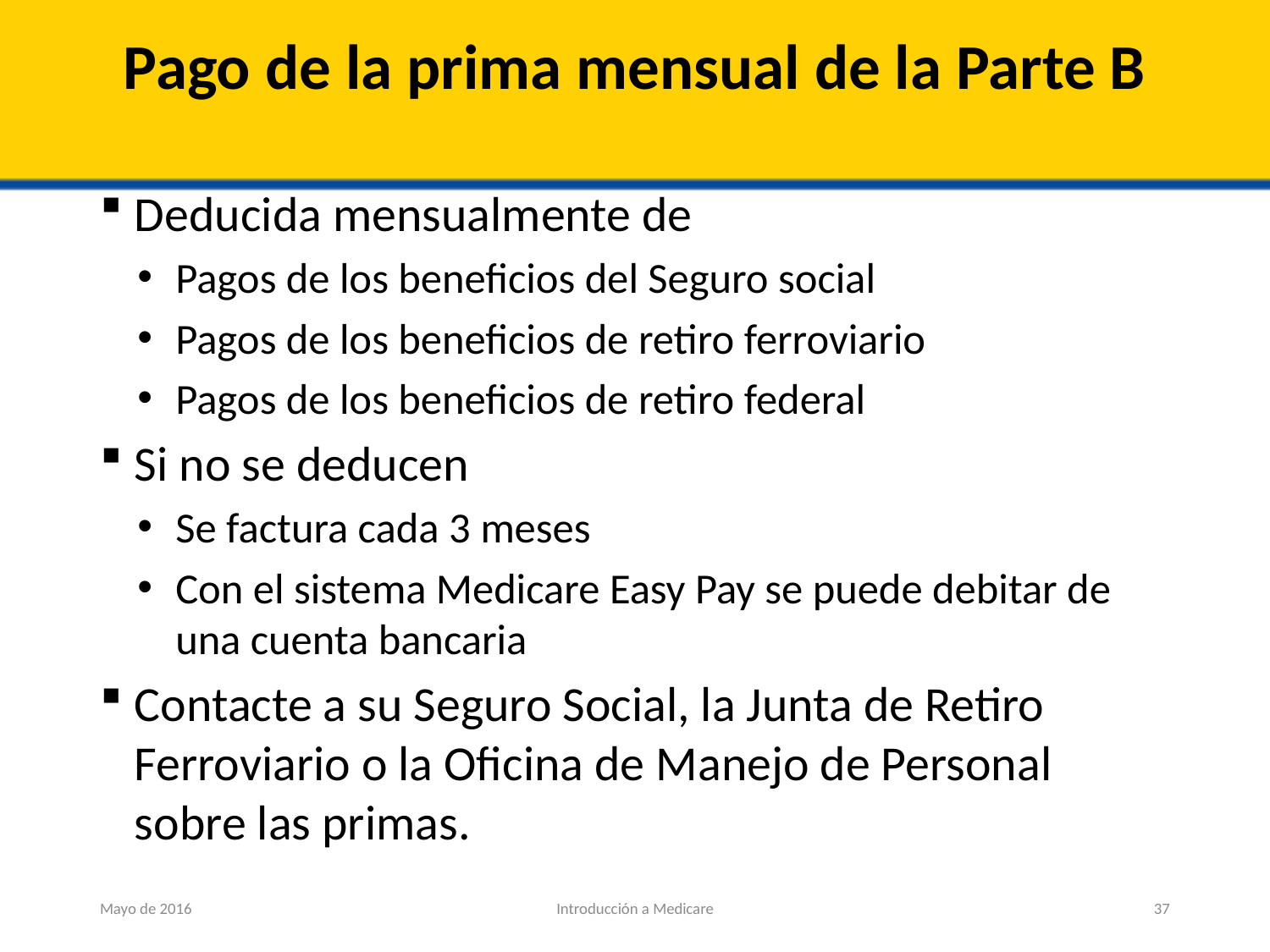

# Pago de la prima mensual de la Parte B
Deducida mensualmente de
Pagos de los beneficios del Seguro social
Pagos de los beneficios de retiro ferroviario
Pagos de los beneficios de retiro federal
Si no se deducen
Se factura cada 3 meses
Con el sistema Medicare Easy Pay se puede debitar de una cuenta bancaria
Contacte a su Seguro Social, la Junta de Retiro Ferroviario o la Oficina de Manejo de Personal sobre las primas.
Mayo de 2016
Introducción a Medicare
37